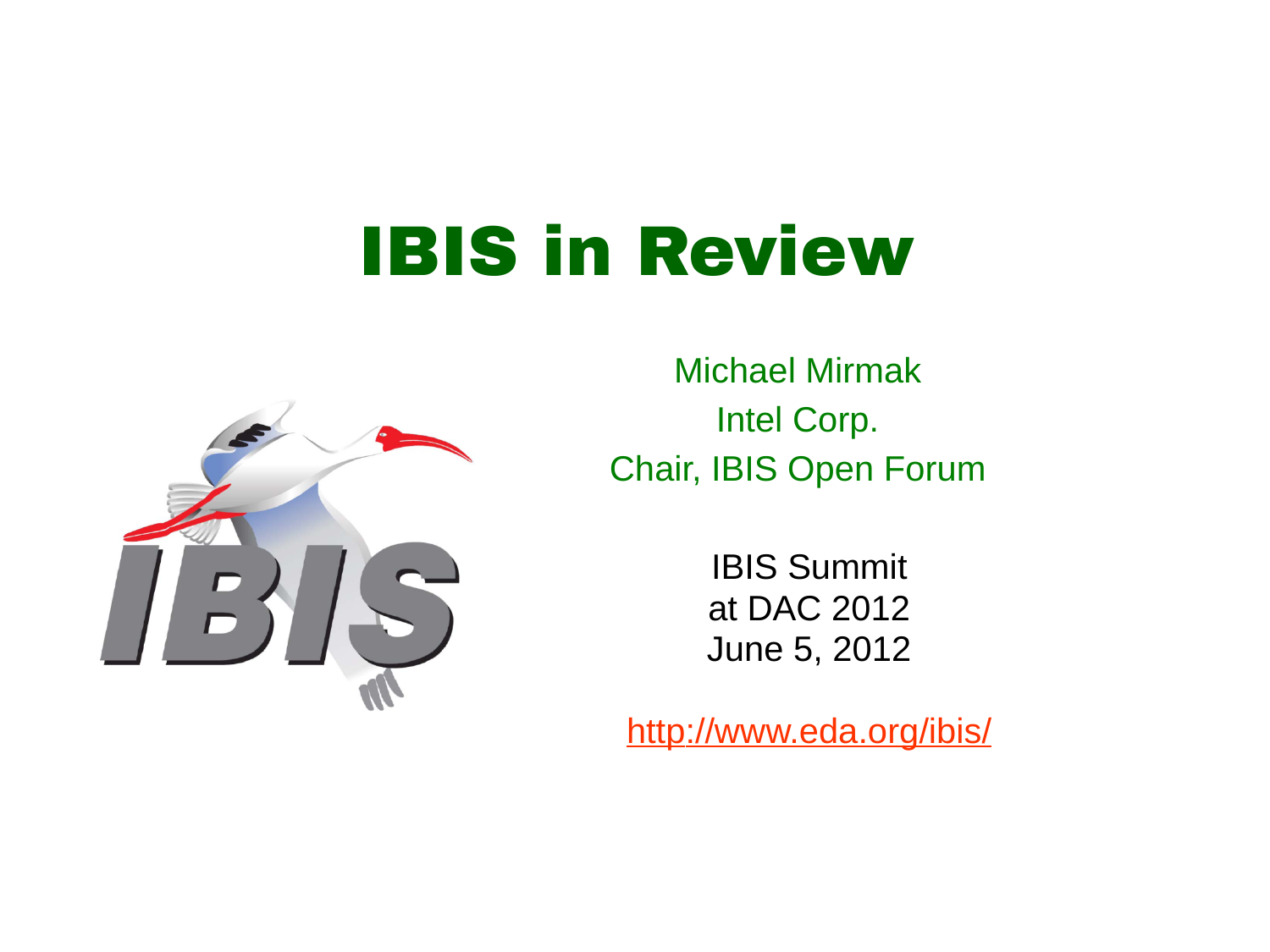

# IBIS in Review
Michael Mirmak
Intel Corp.
Chair, IBIS Open Forum

IBIS Summit
at DAC 2012
June 5, 2012

http://www.eda.org/ibis/